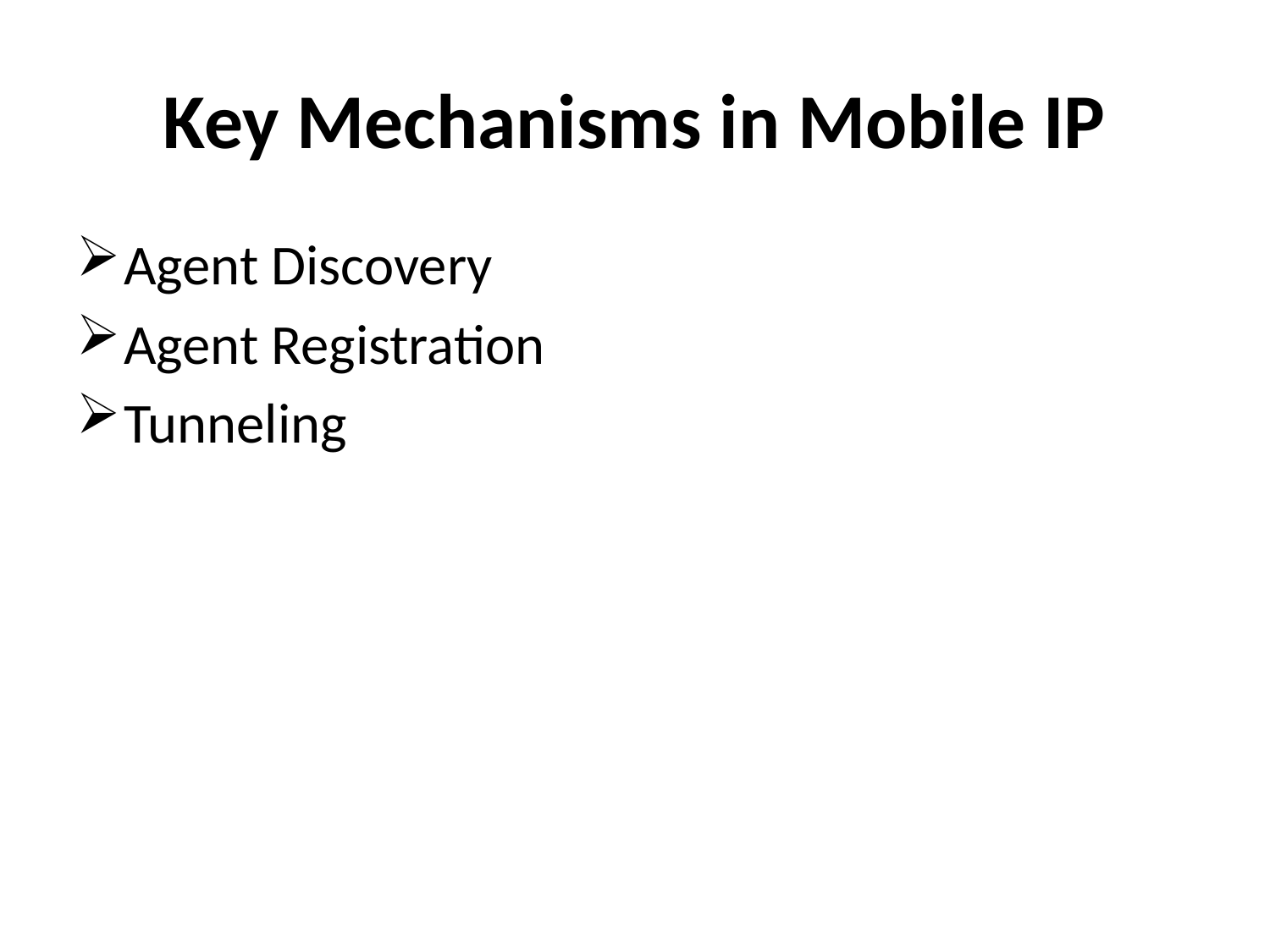

# Key Mechanisms in Mobile IP
Agent Discovery
Agent Registration
Tunneling